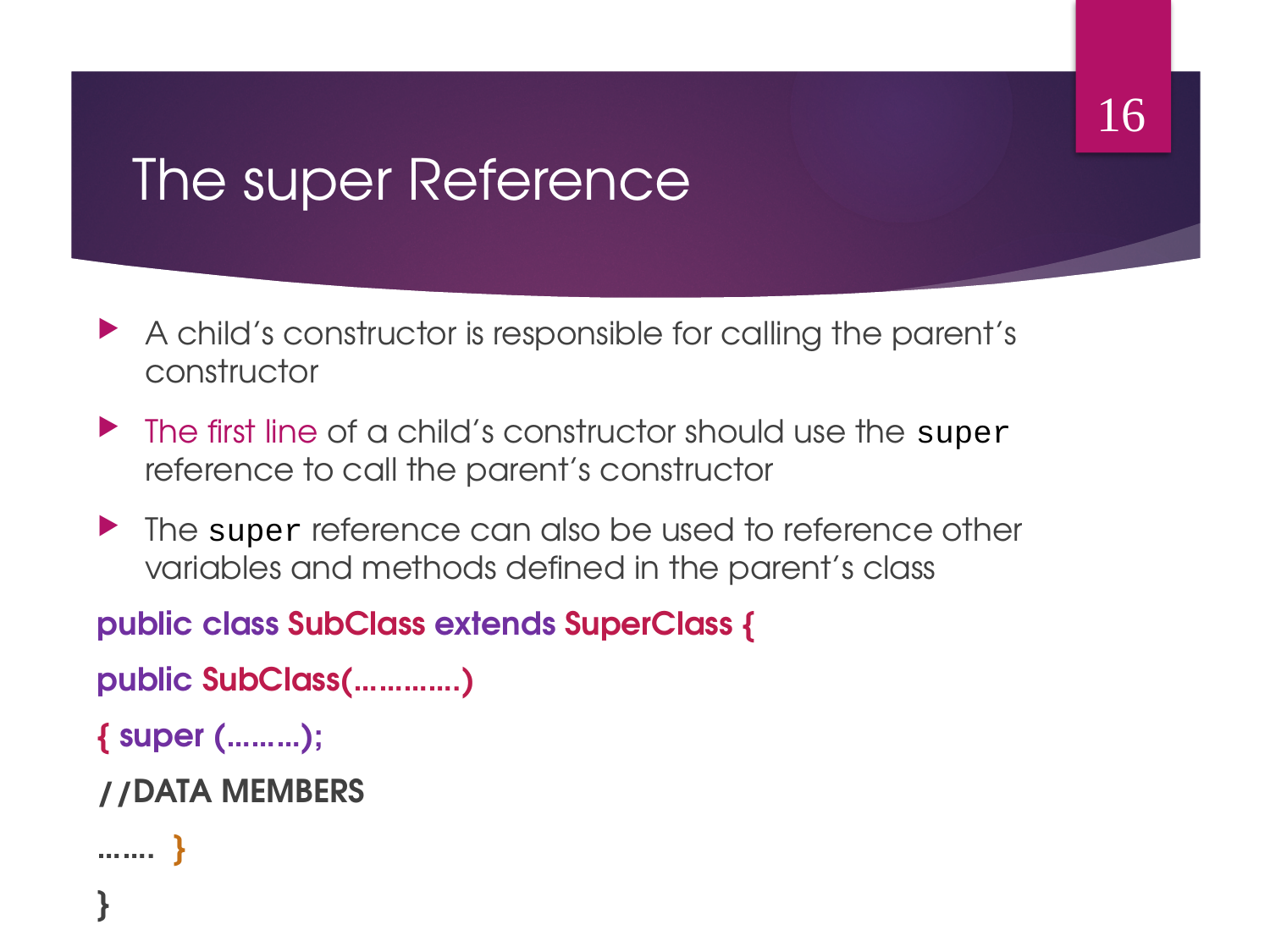

16
# The super Reference
A child’s constructor is responsible for calling the parent’s constructor
The first line of a child’s constructor should use the super reference to call the parent’s constructor
The super reference can also be used to reference other variables and methods defined in the parent’s class
public class SubClass extends SuperClass {
public SubClass(………….)
{ super (………);
//DATA MEMBERS
…….  }
}